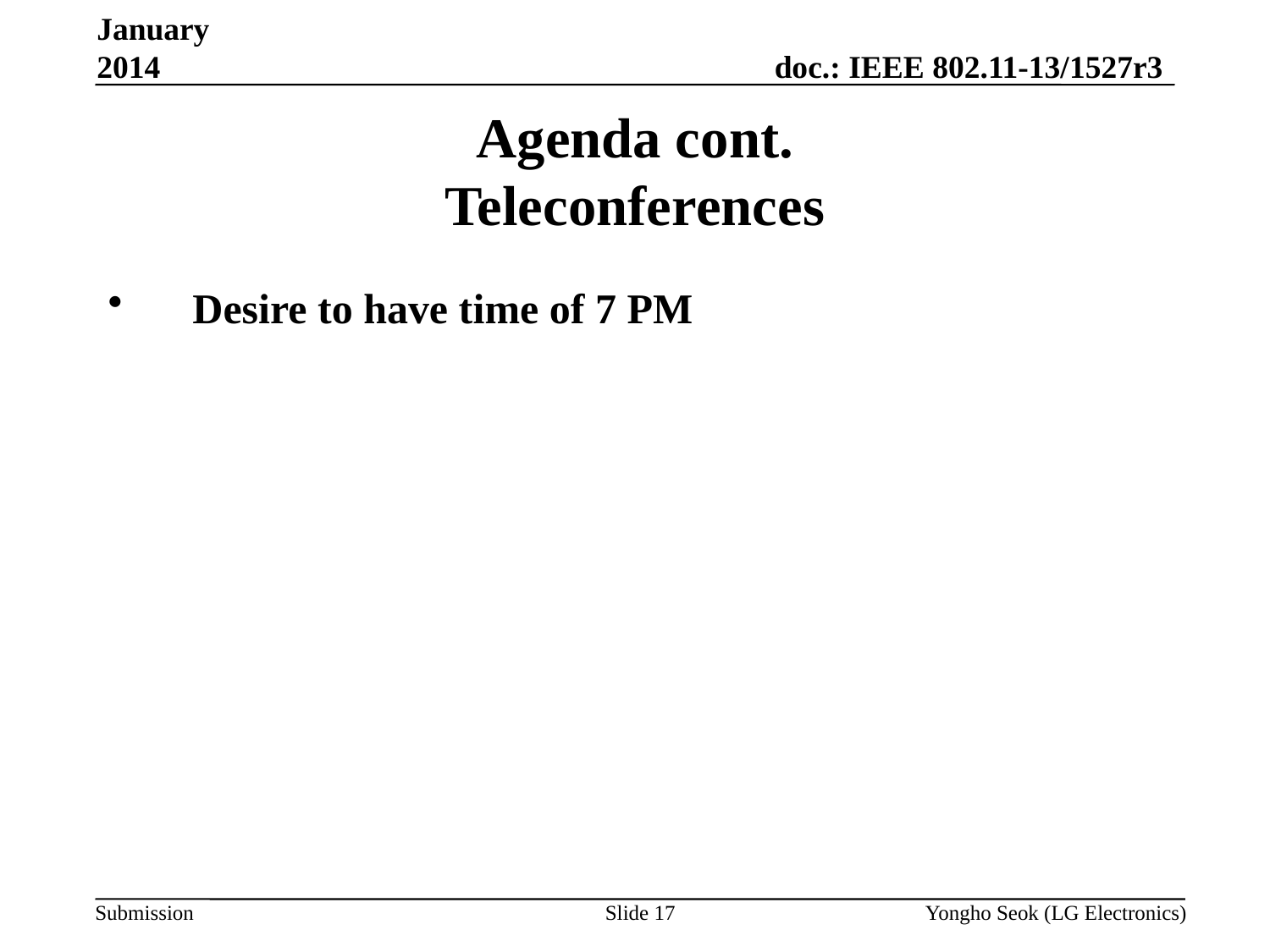

January 2014
# Agenda cont. Teleconferences
Desire to have time of 7 PM

Slide 17
Yongho Seok (LG Electronics)